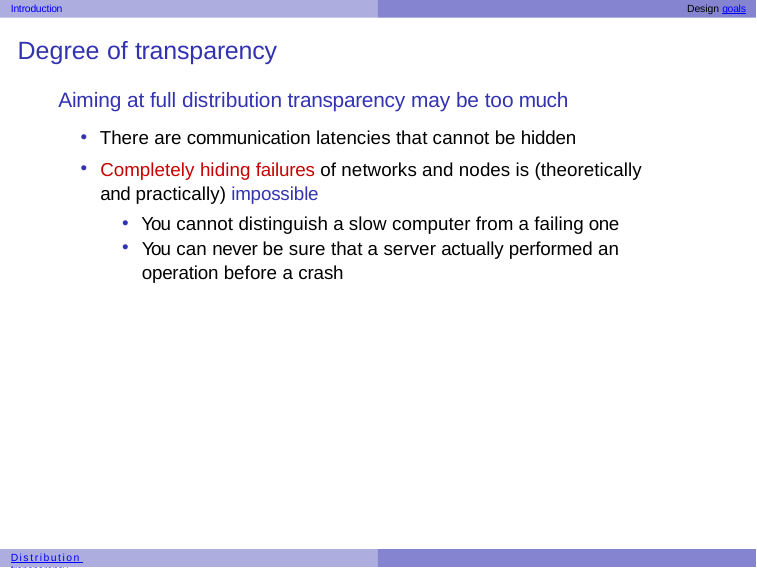

Introduction	Design goals
# Degree of transparency
Aiming at full distribution transparency may be too much
There are communication latencies that cannot be hidden
Completely hiding failures of networks and nodes is (theoretically and practically) impossible
You cannot distinguish a slow computer from a failing one
You can never be sure that a server actually performed an operation before a crash

Distribution transparency